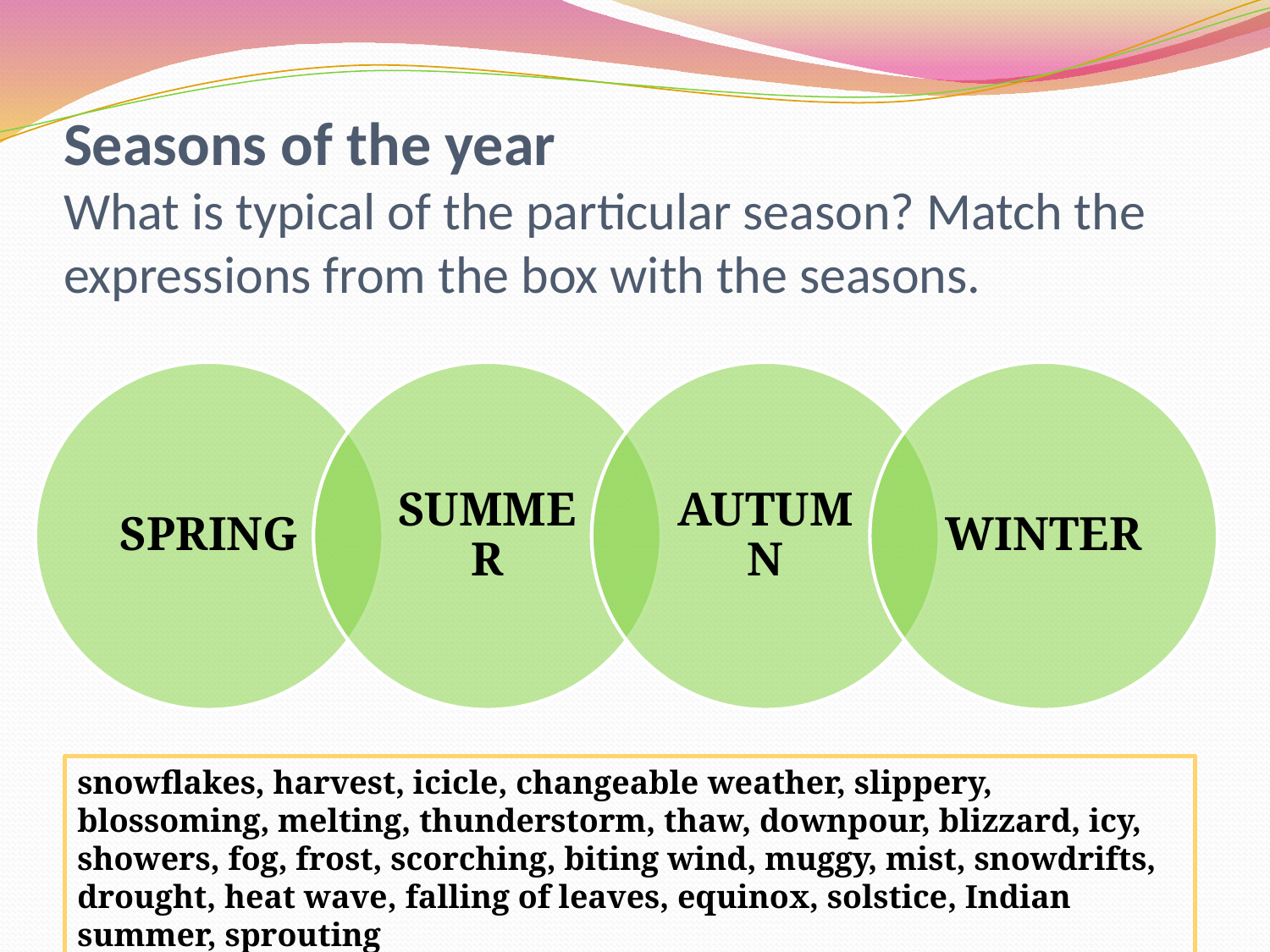

# Seasons of the year What is typical of the particular season? Match the expressions from the box with the seasons.
SPRING
SUMMER
AUTUMN
WINTER
snowflakes, harvest, icicle, changeable weather, slippery, blossoming, melting, thunderstorm, thaw, downpour, blizzard, icy, showers, fog, frost, scorching, biting wind, muggy, mist, snowdrifts, drought, heat wave, falling of leaves, equinox, solstice, Indian summer, sprouting